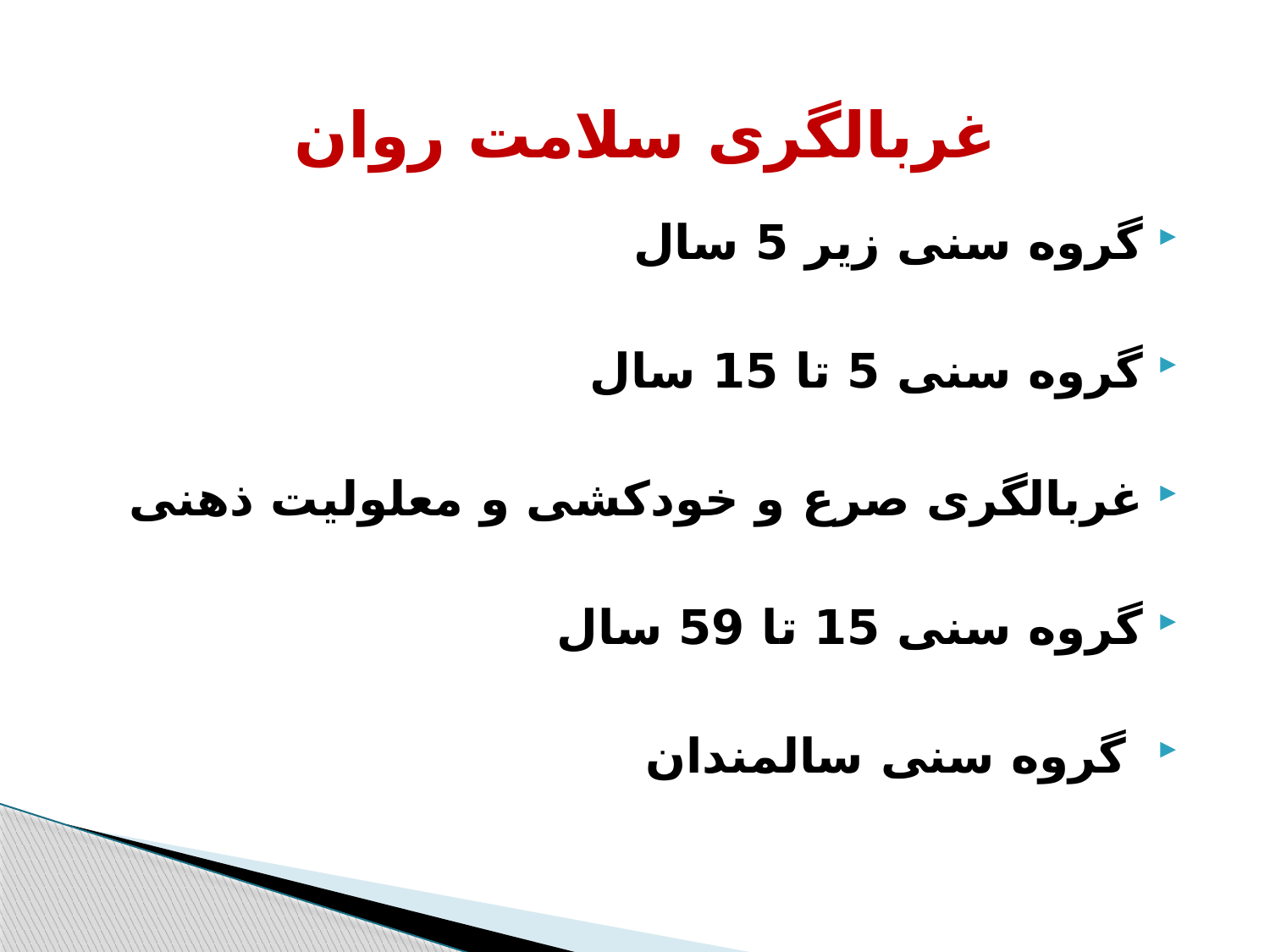

# غربالگری سلامت روان
گروه سنی زیر 5 سال

گروه سنی 5 تا 15 سال

غربالگری صرع و خودکشی و معلولیت ذهنی

گروه سنی 15 تا 59 سال

 گروه سنی سالمندان